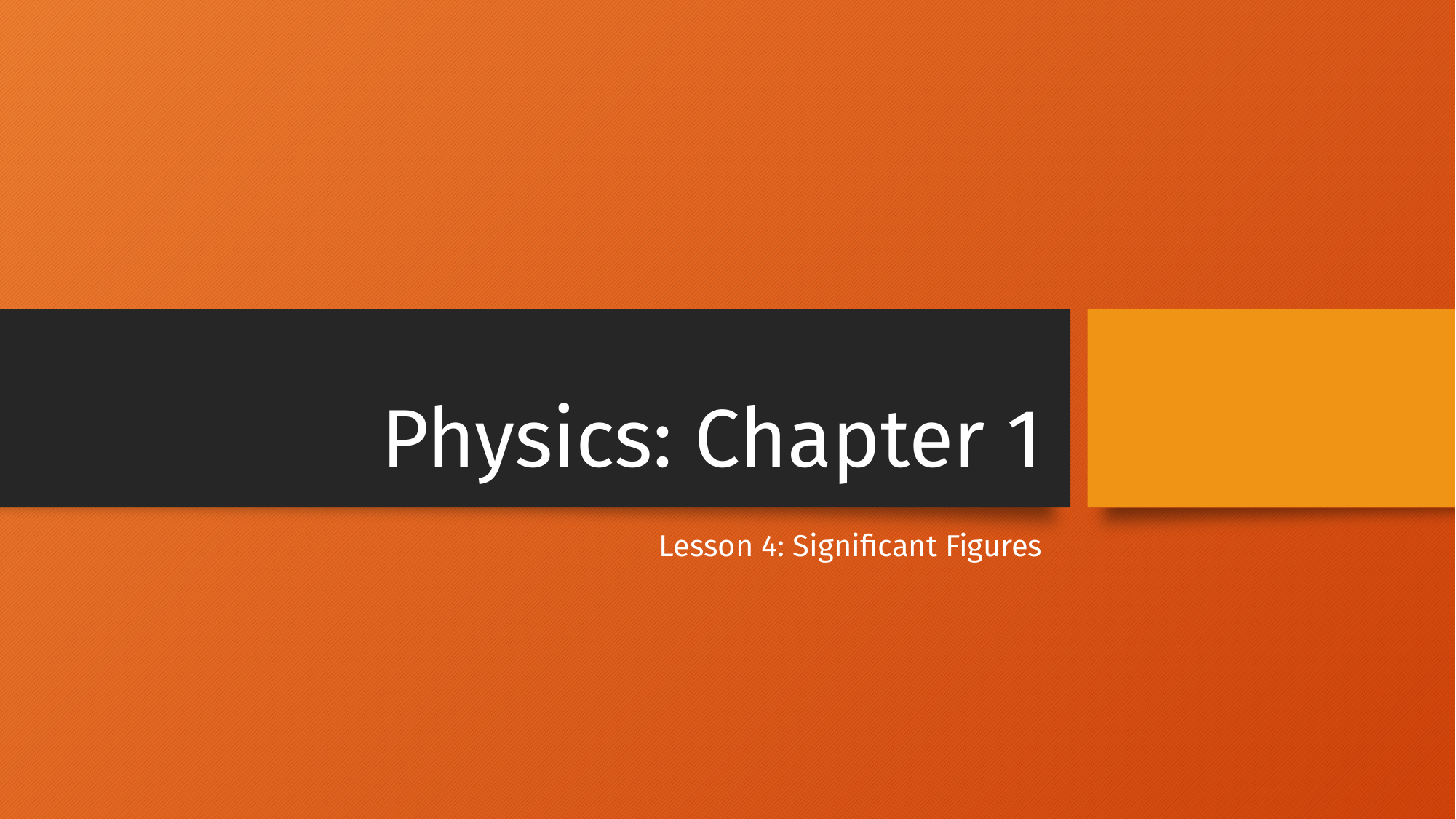

# Physics: Chapter 1
Lesson 4: Significant Figures